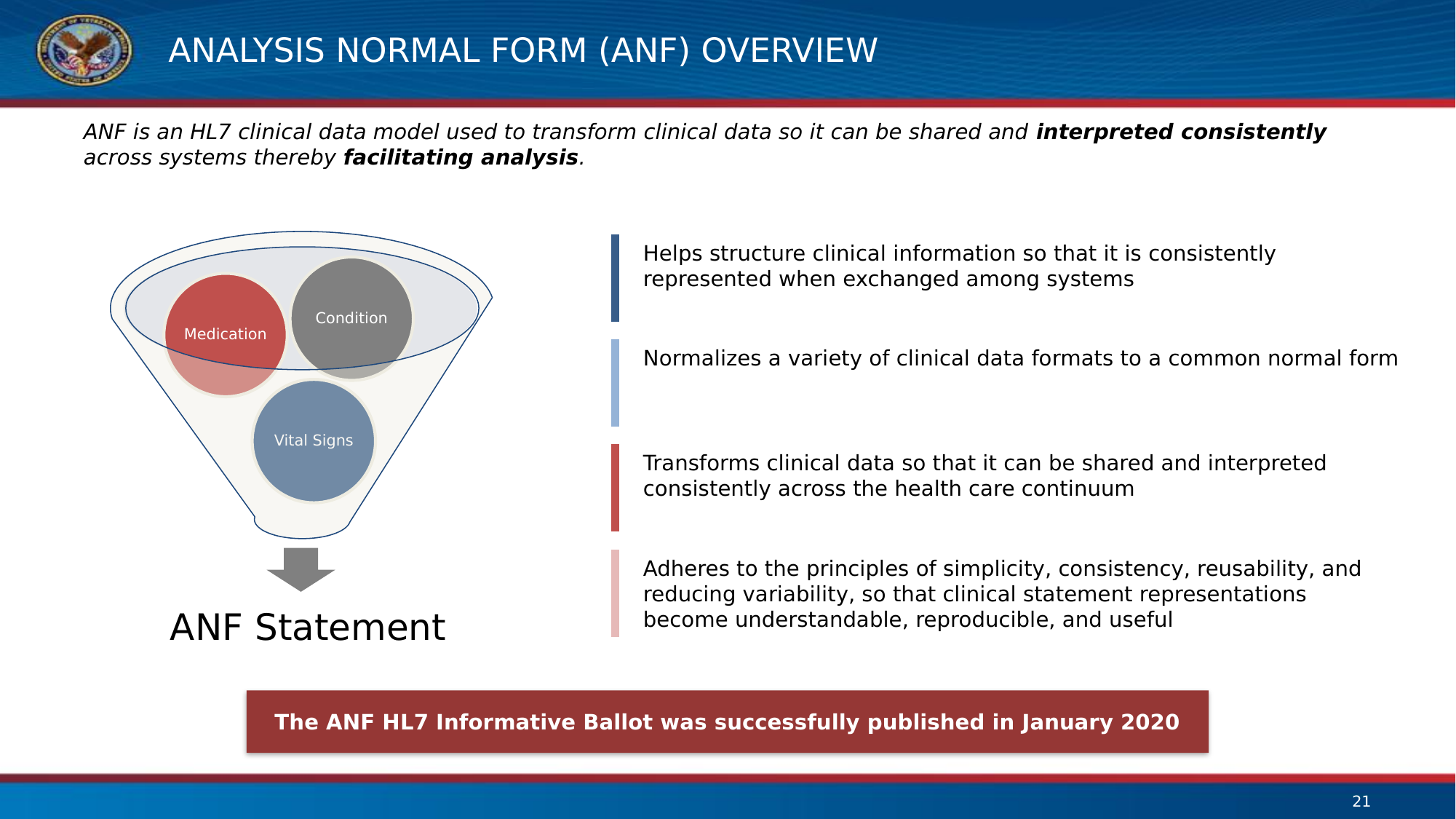

# Analysis Normal Form (anf) OVERVIEW
ANF is an HL7 clinical data model used to transform clinical data so it can be shared and interpreted consistently across systems thereby facilitating analysis.
ANF Statement
Vital Signs
Medication
Condition

Helps structure clinical information so that it is consistently represented when exchanged among systems
Normalizes a variety of clinical data formats to a common normal form
Transforms clinical data so that it can be shared and interpreted consistently across the health care continuum
Adheres to the principles of simplicity, consistency, reusability, and reducing variability, so that clinical statement representations become understandable, reproducible, and useful

The ANF HL7 Informative Ballot was successfully published in January 2020
21